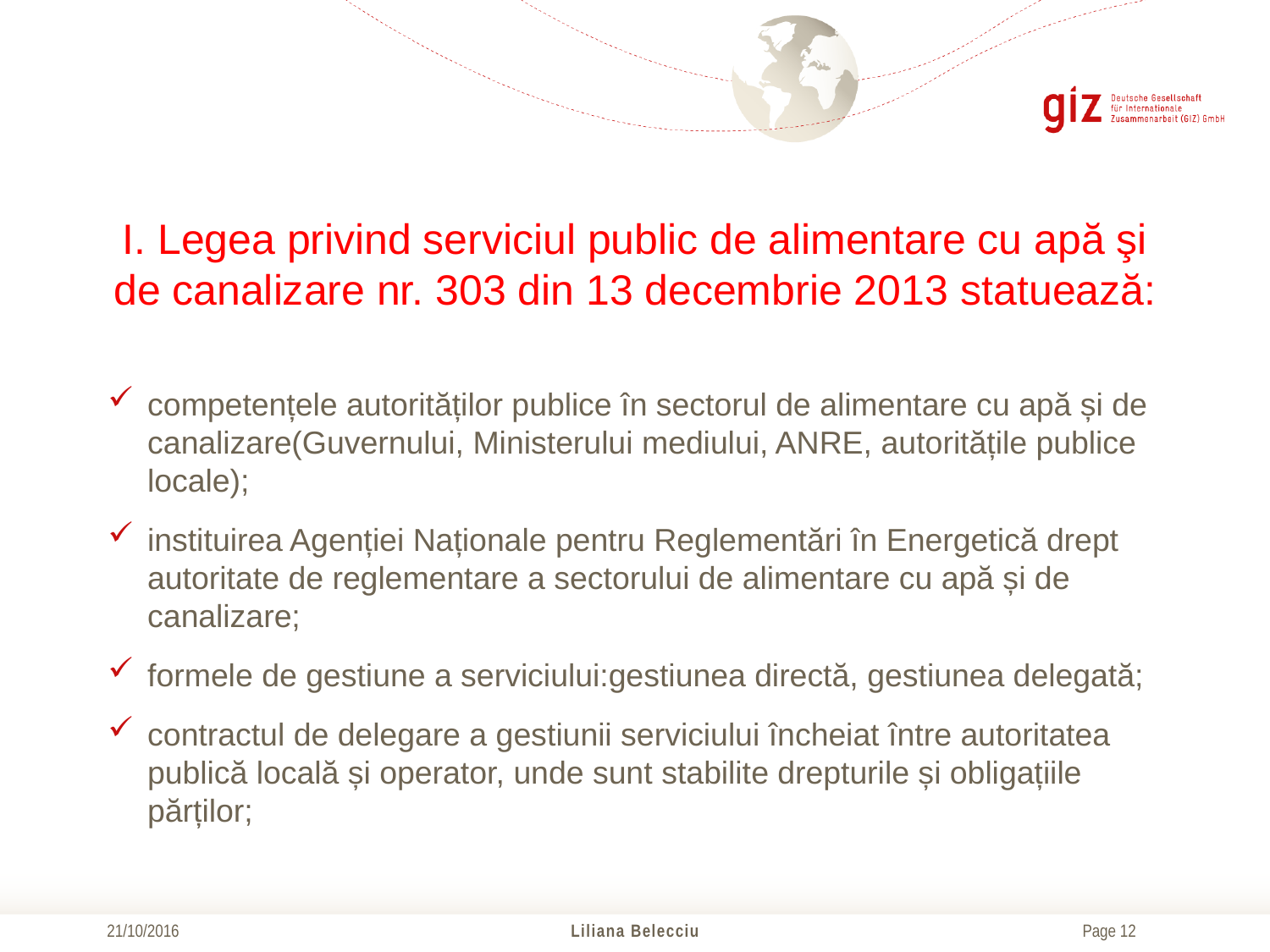

# I. Legea privind serviciul public de alimentare cu apă şi de canalizare nr. 303 din 13 decembrie 2013 statuează:
competențele autorităților publice în sectorul de alimentare cu apă și de canalizare(Guvernului, Ministerului mediului, ANRE, autoritățile publice locale);
instituirea Agenției Naționale pentru Reglementări în Energetică drept autoritate de reglementare a sectorului de alimentare cu apă și de canalizare;
formele de gestiune a serviciului:gestiunea directă, gestiunea delegată;
contractul de delegare a gestiunii serviciului încheiat între autoritatea publică locală și operator, unde sunt stabilite drepturile și obligațiile părților;
21/10/2016
Liliana Belecciu